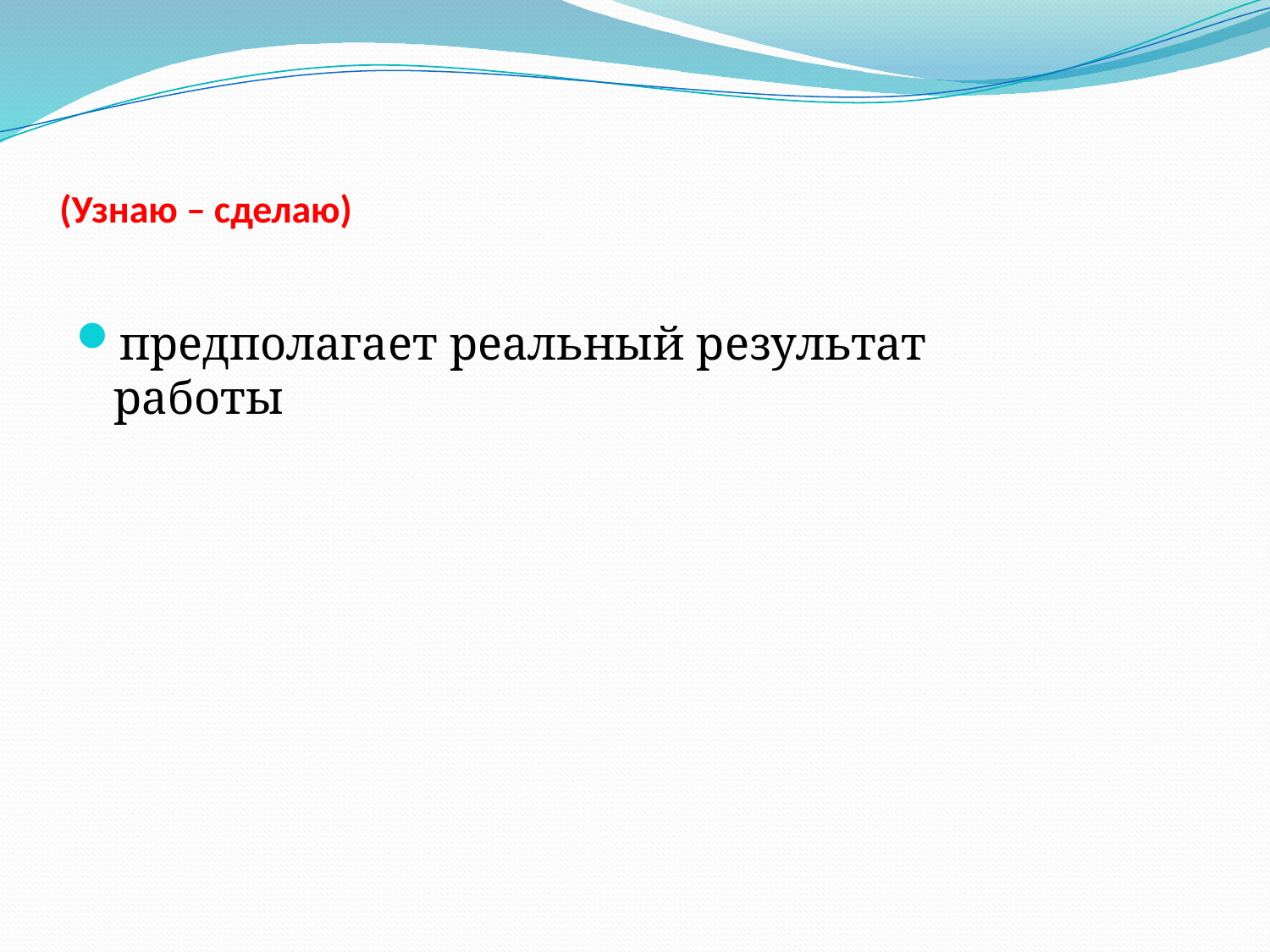

# (Узнаю – сделаю)
предполагает реальный результат работы